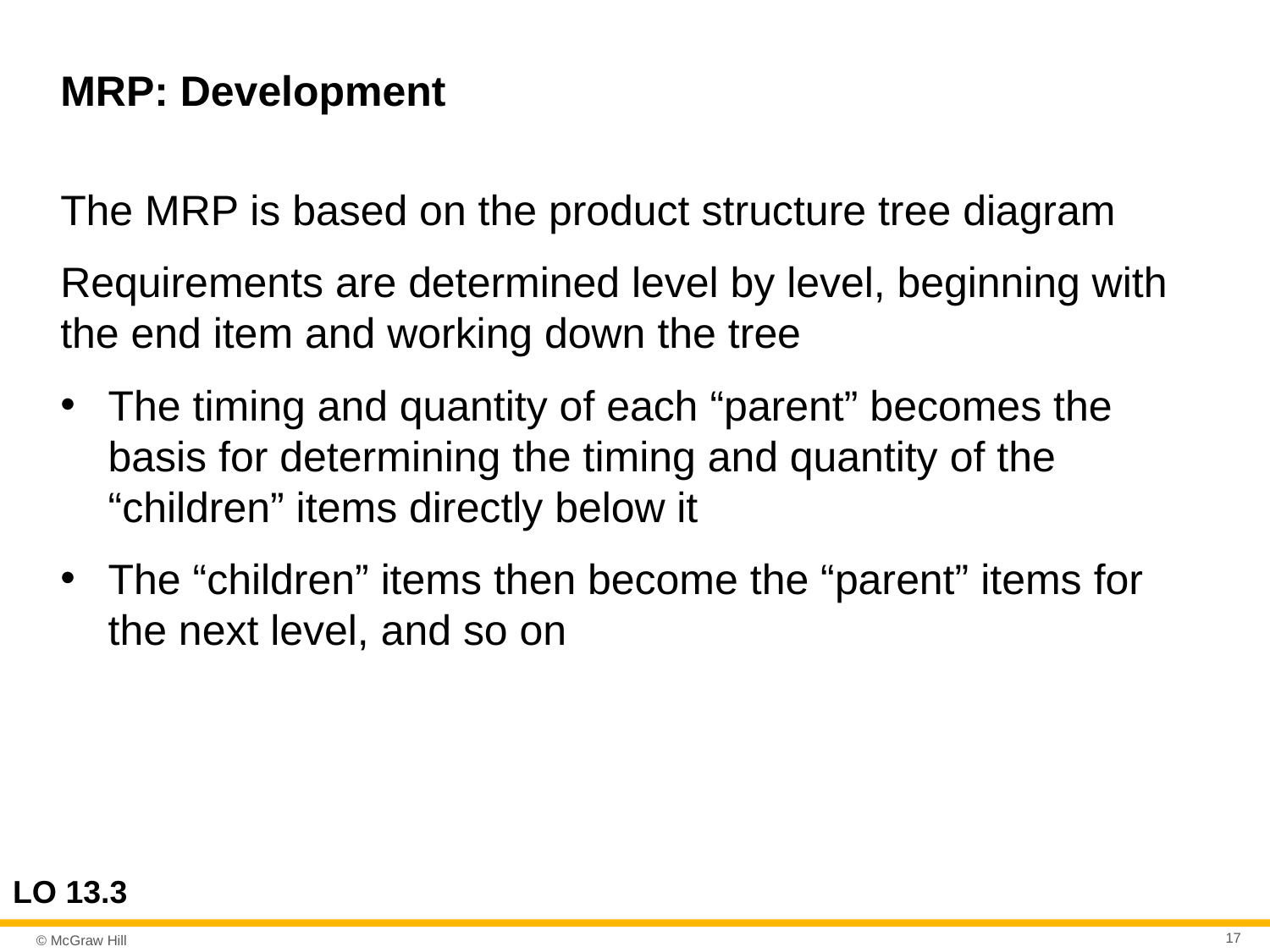

# MRP: Development
The MRP is based on the product structure tree diagram
Requirements are determined level by level, beginning with the end item and working down the tree
The timing and quantity of each “parent” becomes the basis for determining the timing and quantity of the “children” items directly below it
The “children” items then become the “parent” items for the next level, and so on
LO 13.3